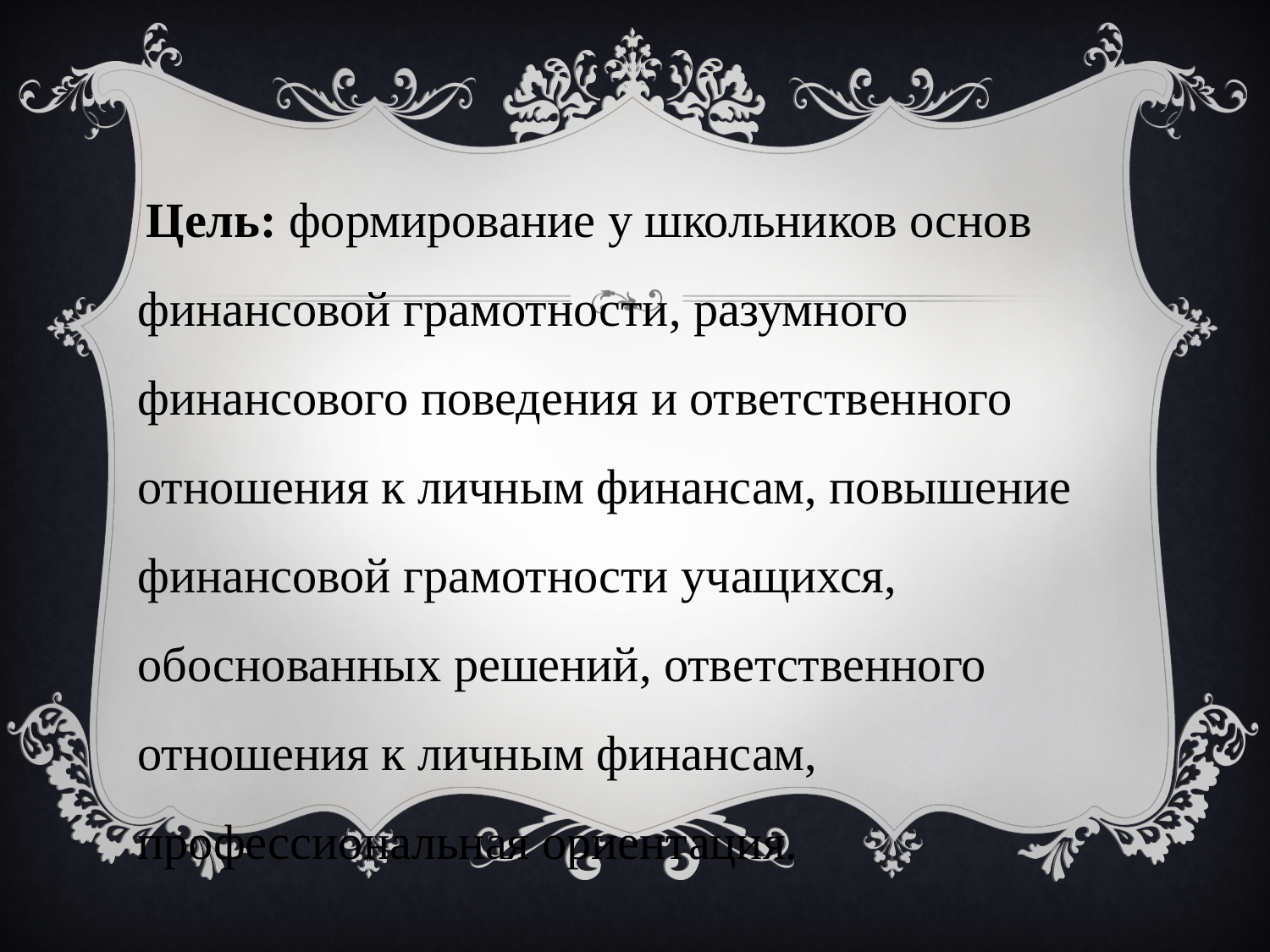

Цель: формирование у школьников основ финансовой грамотности, разумного финансового поведения и ответственного отношения к личным финансам, повышение финансовой грамотности учащихся, обоснованных решений, ответственного отношения к личным финансам, профессиональная ориентация.
#